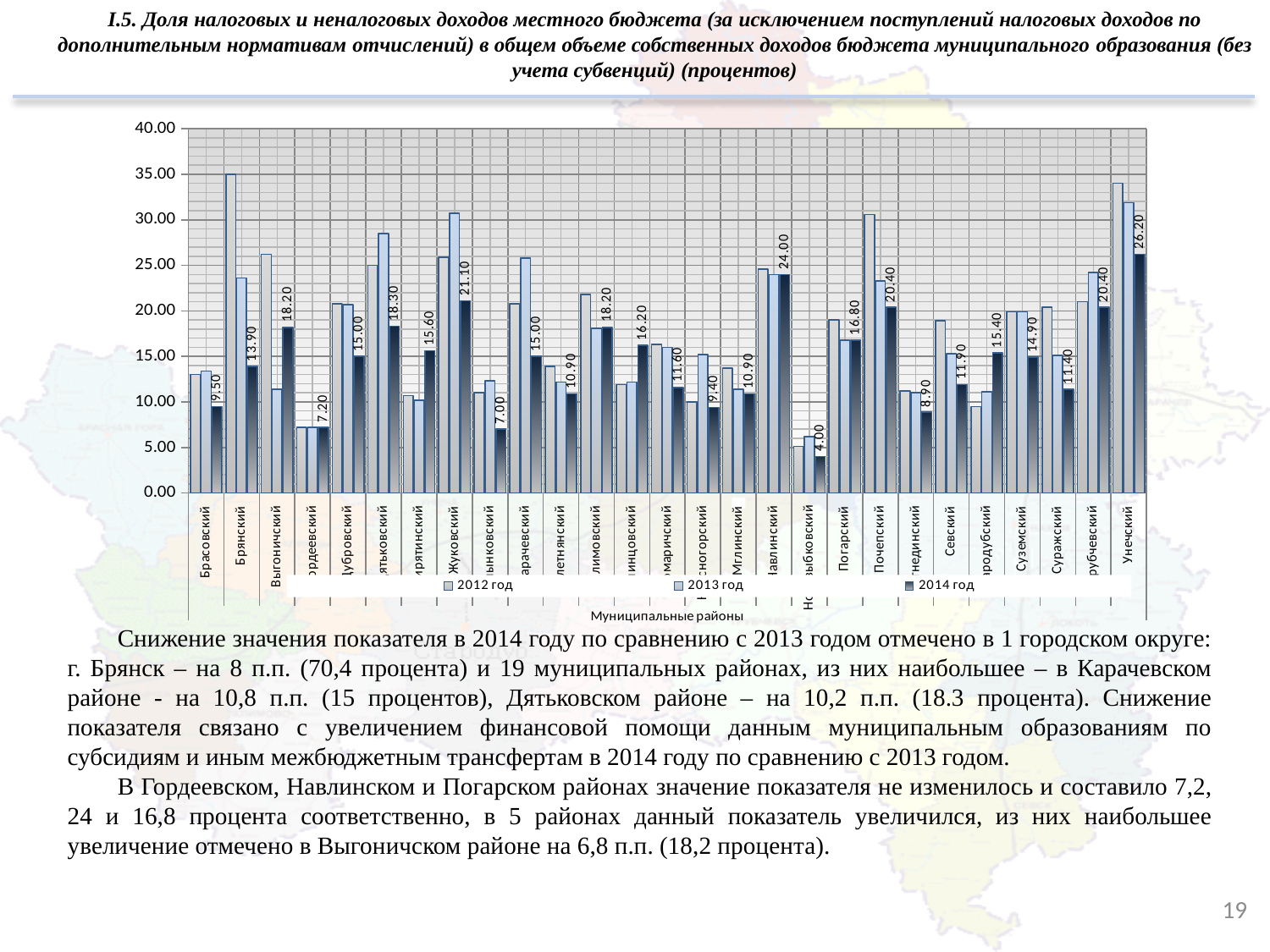

I.5. Доля налоговых и неналоговых доходов местного бюджета (за исключением поступлений налоговых доходов по дополнительным нормативам отчислений) в общем объеме собственных доходов бюджета муниципального образования (без учета субвенций) (процентов)

### Chart

| Category | 2012 год | 2013 год | 2014 год |
|---|---|---|---|
| Брасовский  | 13.0 | 13.4 | 9.5 |
| Брянский  | 35.0 | 23.6 | 13.9 |
| Выгоничский  | 26.2 | 11.4 | 18.2 |
| Гордеевский  | 7.2 | 7.2 | 7.2 |
| Дубровский  | 20.8 | 20.7 | 15.0 |
| Дятьковский  | 25.0 | 28.5 | 18.3 |
| Жирятинский  | 10.7 | 10.200000000000001 | 15.6 |
| Жуковский  | 25.9 | 30.7 | 21.1 |
| Злынковский  | 11.0 | 12.3 | 7.0 |
| Карачевский  | 20.8 | 25.8 | 15.0 |
| Клетнянский  | 13.9 | 12.2 | 10.9 |
| Климовский  | 21.8 | 18.1 | 18.2 |
| Клинцовский  | 11.9 | 12.2 | 16.2 |
| Комаричский  | 16.3 | 16.0 | 11.6 |
| Красногорский  | 10.0 | 15.2 | 9.4 |
| Мглинский  | 13.7 | 11.4 | 10.9 |
| Навлинский  | 24.6 | 24.0 | 24.0 |
| Новозыбковский  | 5.1 | 6.2 | 4.0 |
| Погарский  | 19.0 | 16.8 | 16.8 |
| Почепский  | 30.6 | 23.3 | 20.4 |
| Рогнединский  | 11.2 | 11.0 | 8.9 |
| Севский  | 18.9 | 15.3 | 11.9 |
| Стародубский  | 9.5 | 11.1 | 15.4 |
| Суземский  | 19.9 | 19.9 | 14.9 |
| Суражский  | 20.4 | 15.1 | 11.4 |
| Трубчевский  | 21.0 | 24.2 | 20.4 |
| Унечский  | 34.0 | 31.9 | 26.2 |
Снижение значения показателя в 2014 году по сравнению с 2013 годом отмечено в 1 городском округе: г. Брянск – на 8 п.п. (70,4 процента) и 19 муниципальных районах, из них наибольшее – в Карачевском районе - на 10,8 п.п. (15 процентов), Дятьковском районе – на 10,2 п.п. (18.3 процента). Снижение показателя связано с увеличением финансовой помощи данным муниципальным образованиям по субсидиям и иным межбюджетным трансфертам в 2014 году по сравнению с 2013 годом.
В Гордеевском, Навлинском и Погарском районах значение показателя не изменилось и составило 7,2, 24 и 16,8 процента соответственно, в 5 районах данный показатель увеличился, из них наибольшее увеличение отмечено в Выгоничском районе на 6,8 п.п. (18,2 процента).
19